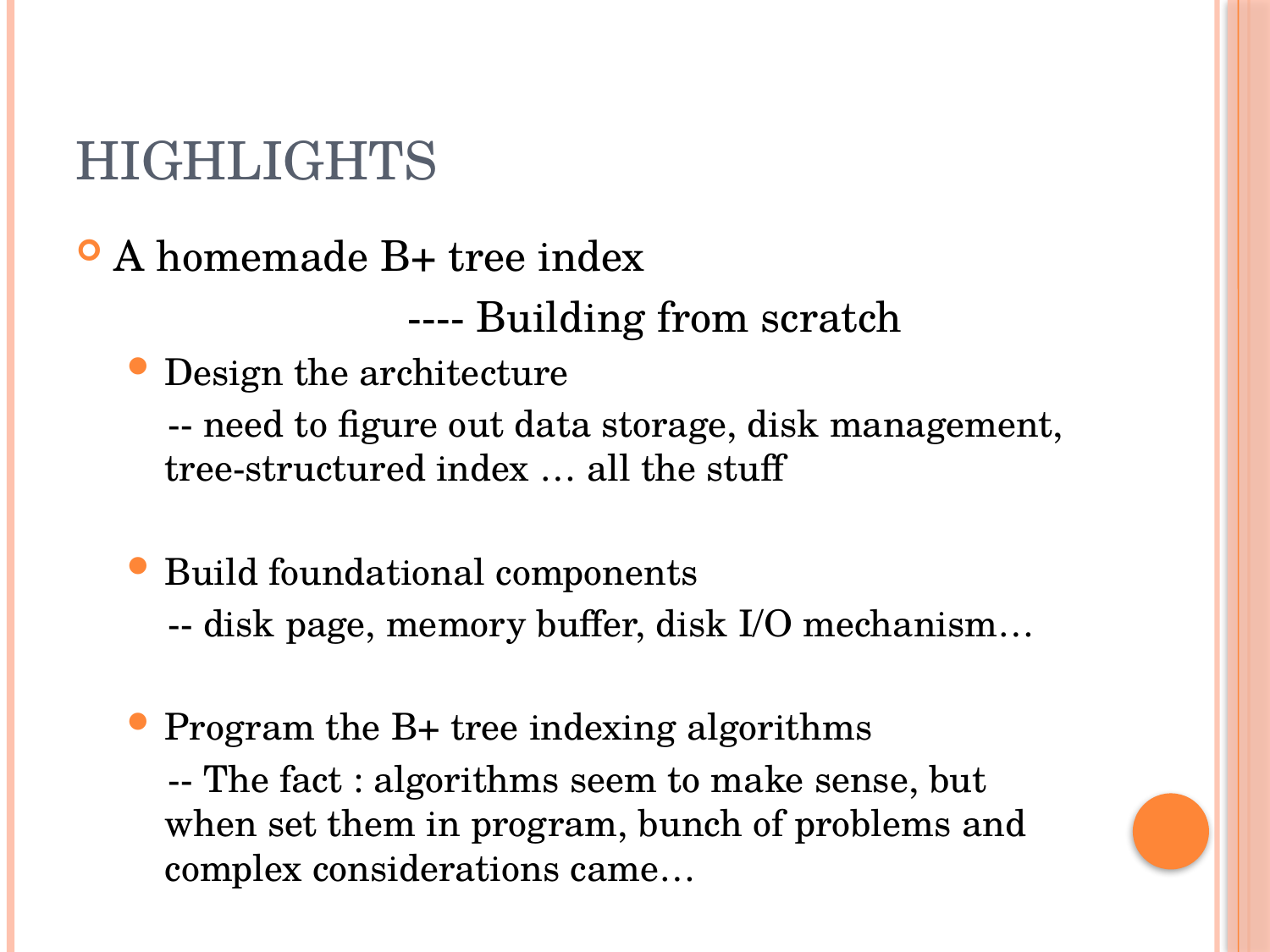

# Highlights
A homemade B+ tree index
                            ---- Building from scratch
Design the architecture
    -- need to figure out data storage, disk management, tree-structured index … all the stuff

Build foundational components
    -- disk page, memory buffer, disk I/O mechanism…

Program the B+ tree indexing algorithms
    -- The fact : algorithms seem to make sense, but when set them in program, bunch of problems and complex considerations came…